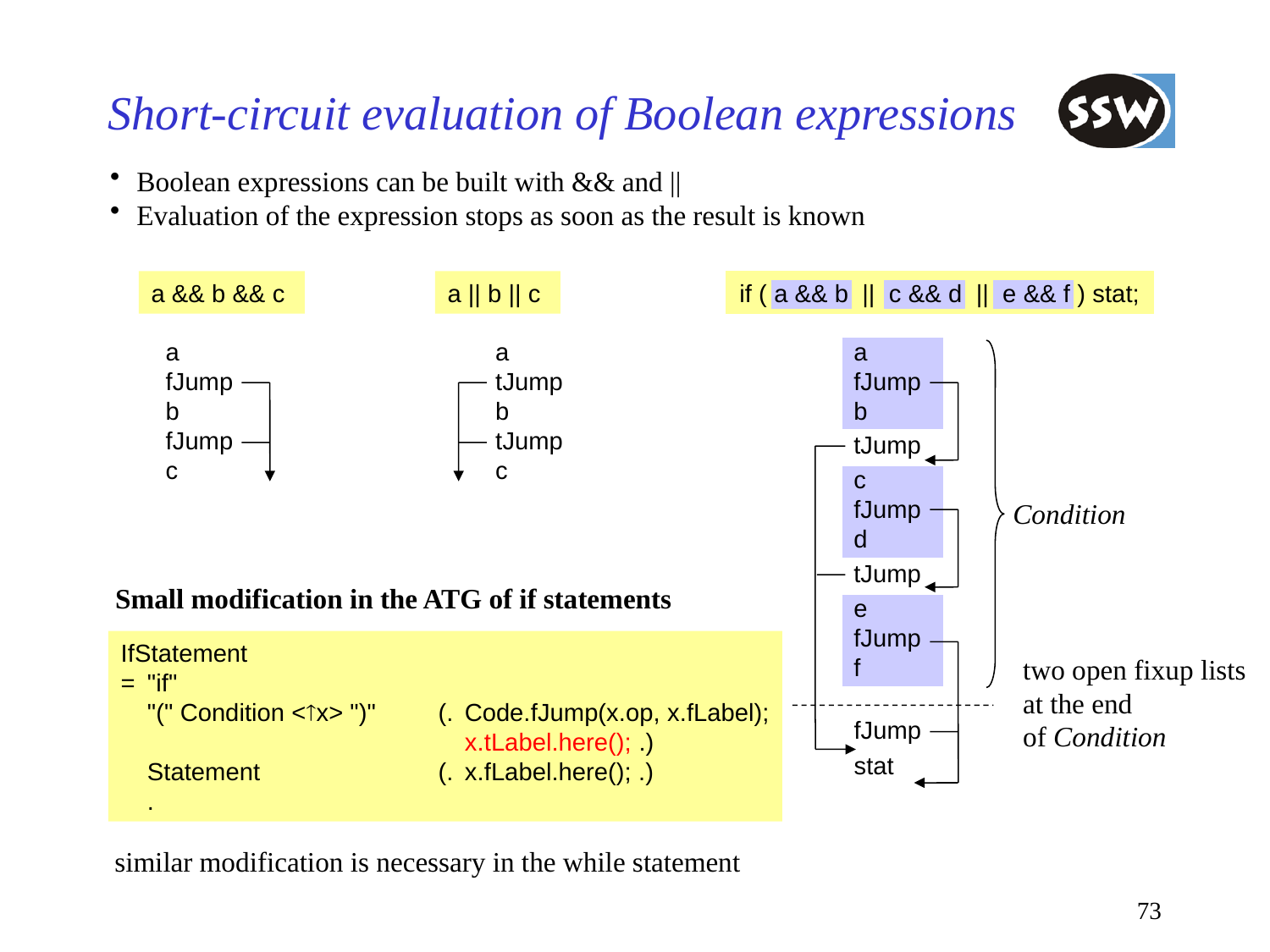

# Short-circuit evaluation of Boolean expressions
Boolean expressions can be built with && and ||
Evaluation of the expression stops as soon as the result is known
a && b && c
a
fJump
b
fJump
c

a || b || c
a
tJump
b
tJump
c

if ( a && b  ||  c && d  ||  e && f ) stat;

a
fJump
b
tJump
c
fJump
d
tJump
e
fJump
f

Condition

two open fixup lists
at the end
of Condition

Small modification in the ATG of if statements
IfStatement
=	"if"
	"(" Condition <↑x> ")"	(.	Code.fJump(x.op, x.fLabel);
			x.tLabel.here(); .)
	Statement	(.	x.fLabel.here(); .)
	.
similar modification is necessary in the while statement
fJump

stat

73